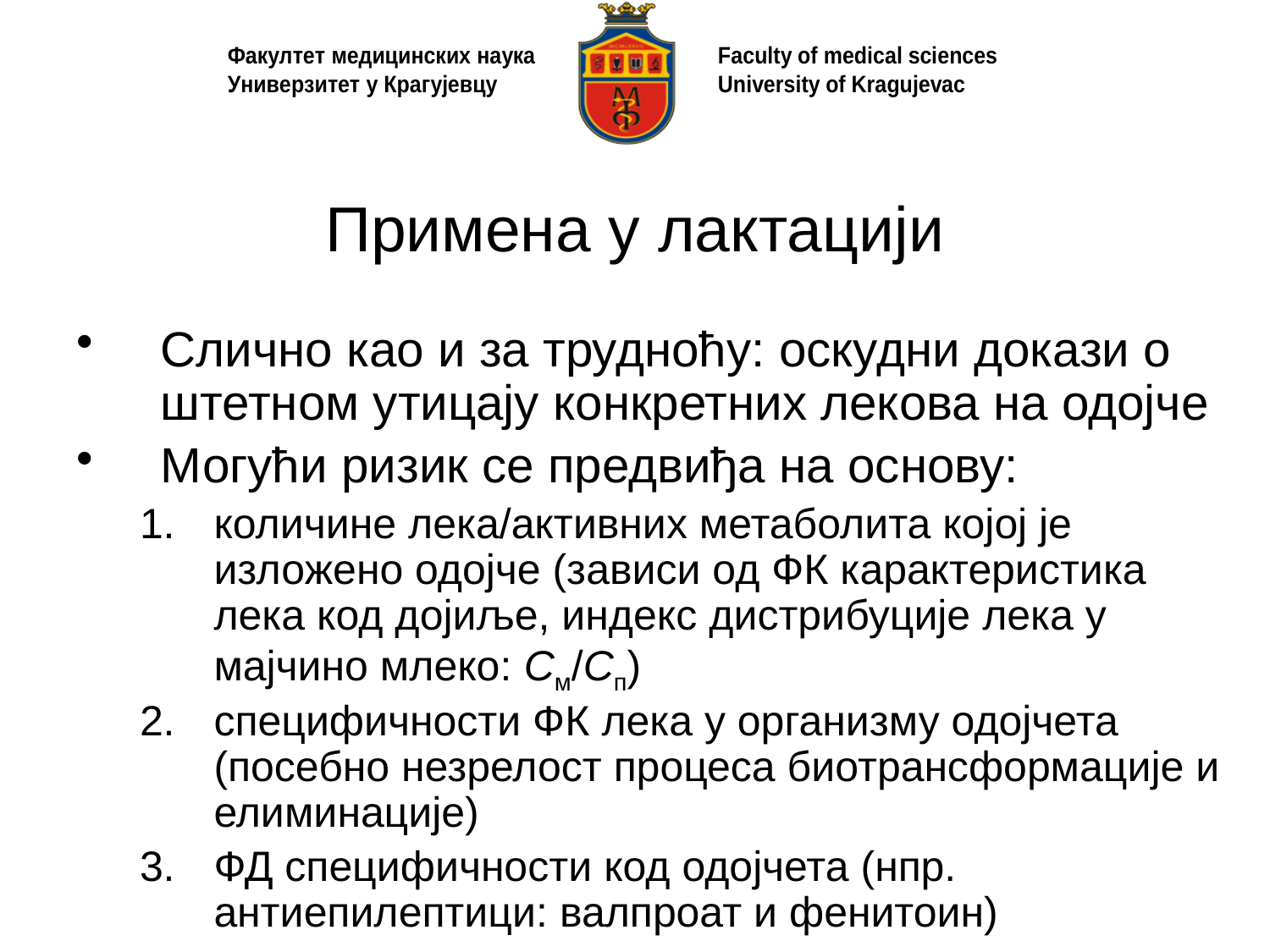

# Примена у лактацији
Слично као и за трудноћу: оскудни докази о штетном утицају конкретних лекова на одојче
Могући ризик се предвиђа на основу:
количине лека/активних метаболита којој је изложено одојче (зависи од ФК карактеристика лека код дојиље, индекс дистрибуције лека у мајчино млеко: См/Сп)
специфичности ФК лека у организму одојчета (посебно незрелост процеса биотрансформације и елиминације)
ФД специфичности код одојчета (нпр. антиепилептици: валпроат и фенитоин)